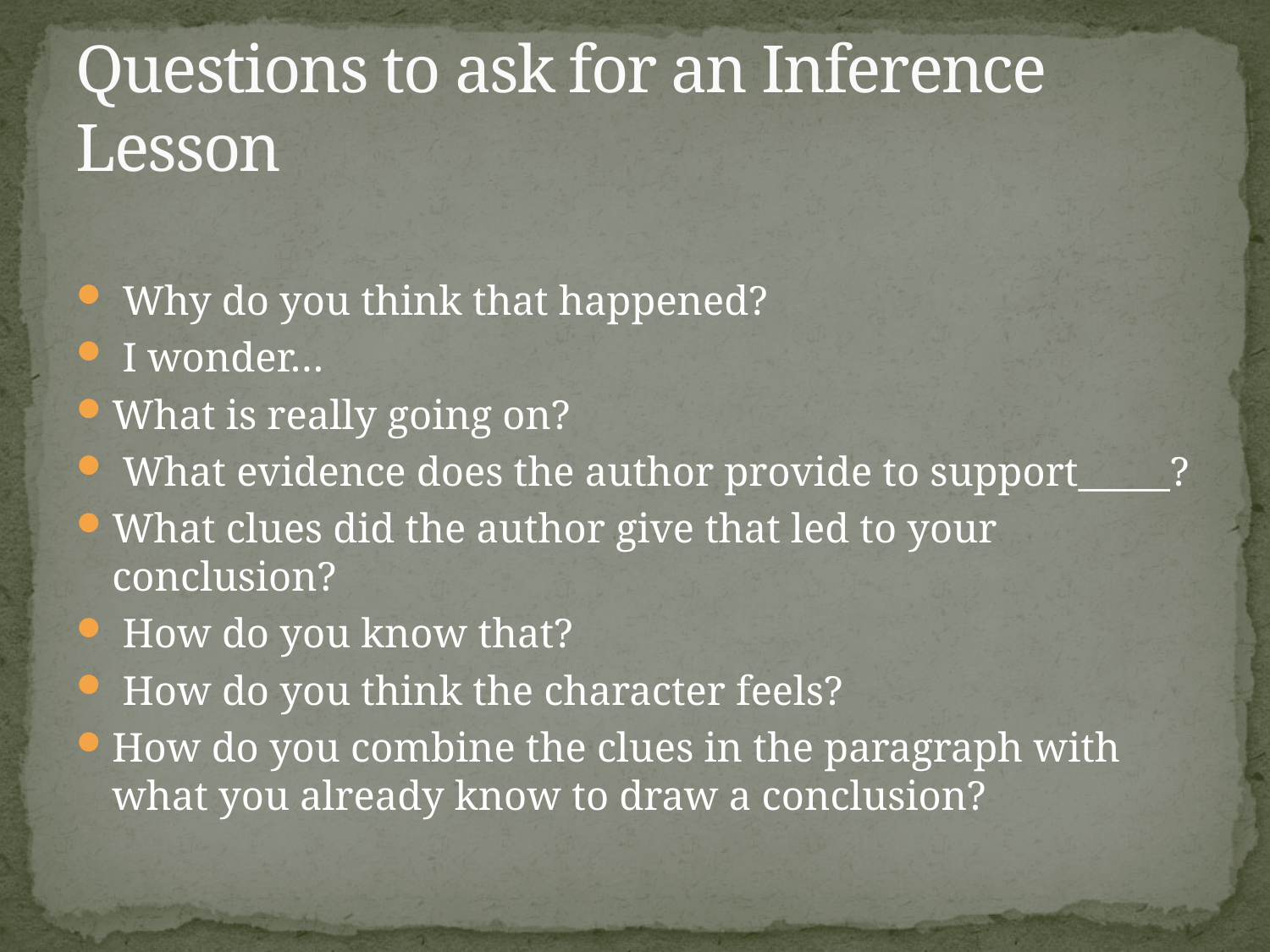

# Questions to ask for an Inference Lesson

 Why do you think that happened?
 I wonder…
What is really going on?
 What evidence does the author provide to support_____?
What clues did the author give that led to your conclusion?
 How do you know that?
 How do you think the character feels?
How do you combine the clues in the paragraph with what you already know to draw a conclusion?